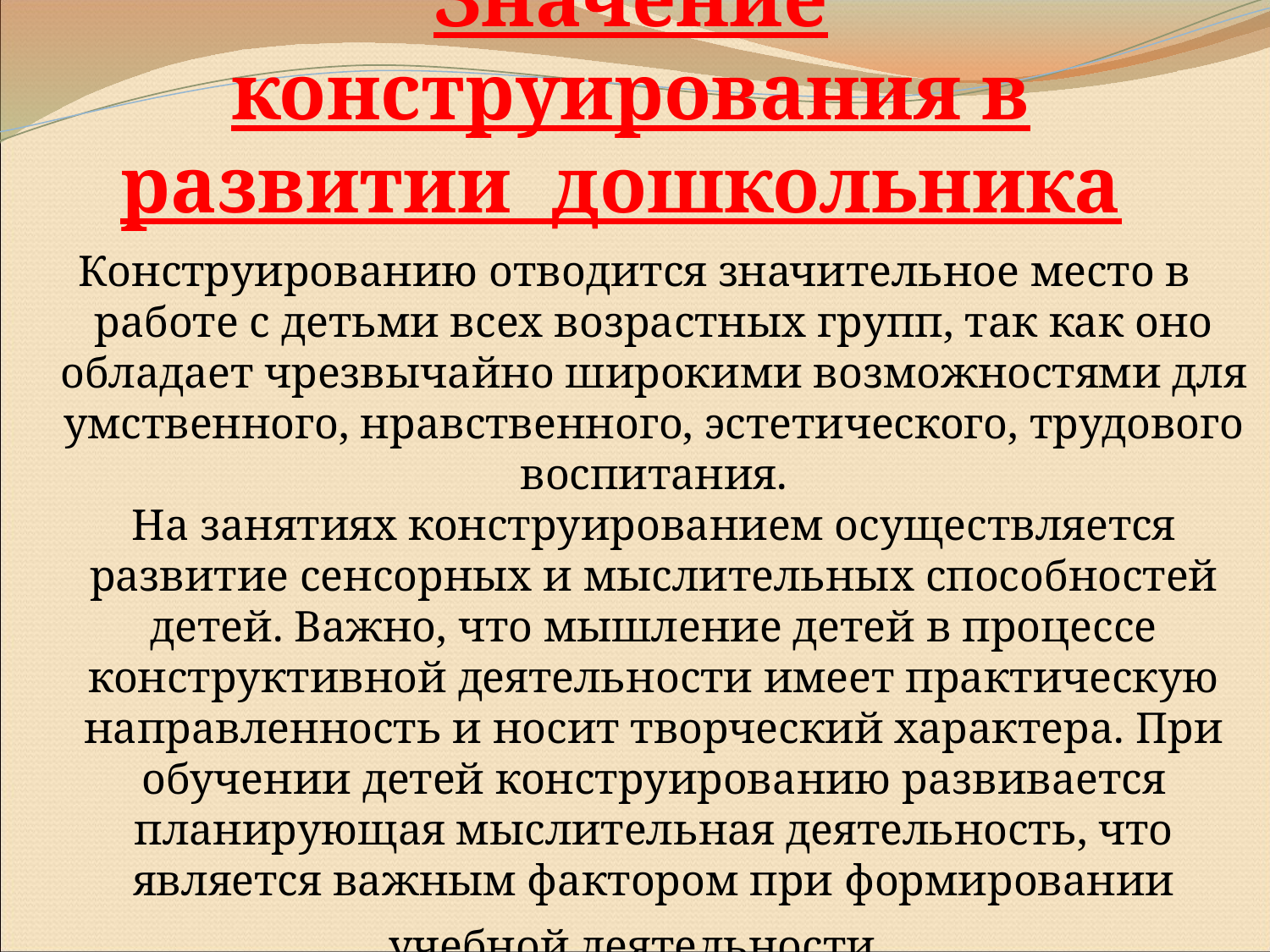

# Значение конструирования в развитии  дошкольника
Конструированию отводится значительное место в работе с детьми всех возрастных групп, так как оно обладает чрезвычайно широкими возможностями для умственного, нравственного, эстетического, трудового воспитания.
На занятиях конструированием осуществляется развитие сенсорных и мыслительных способностей детей. Важно, что мышление детей в процессе конструктивной деятельности имеет практическую направленность и носит творческий характера. При обучении детей конструированию развивается планирующая мыслительная деятельность, что является важным фактором при формировании учебной деятельности.